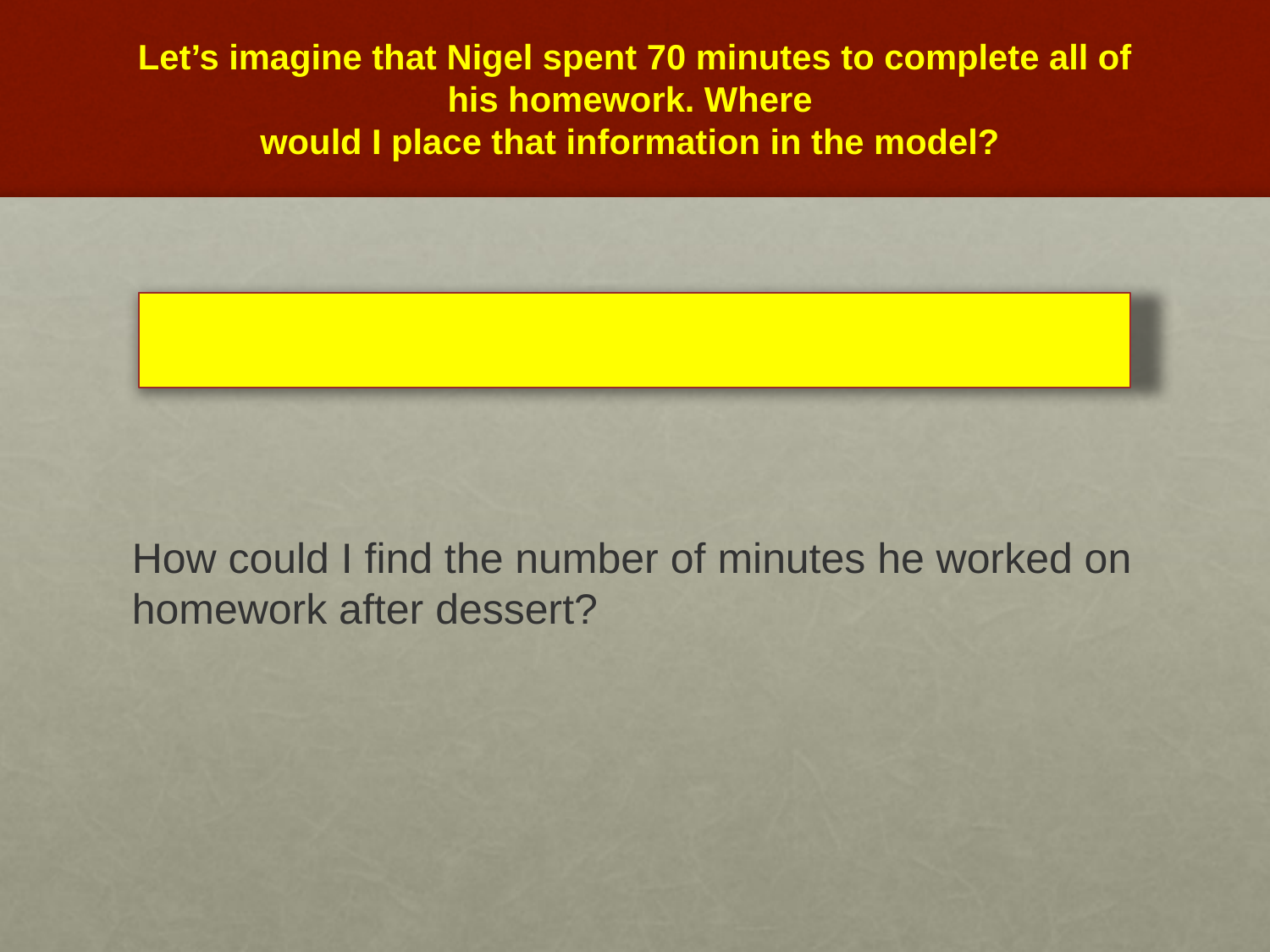

# Let’s imagine that Nigel spent 70 minutes to complete all of his homework. Where would I place that information in the model?

How could I find the number of minutes he worked on homework after dessert?